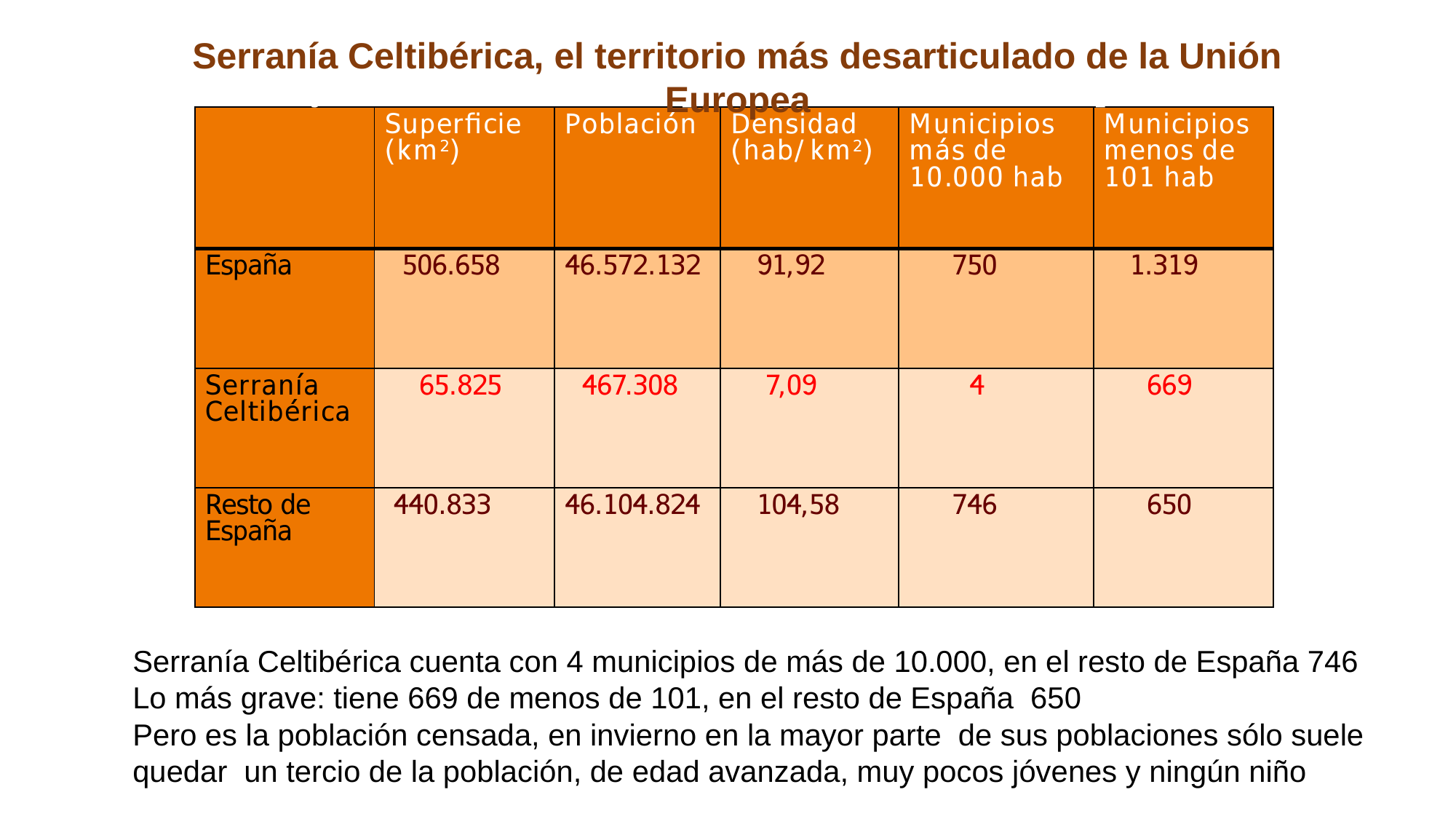

Serranía Celtibérica el territorio más Despoblado, 7,09 hab/km2
 y Desarticulado de España y de la Unión Europea
Serranía Celtibérica, el territorio más desarticulado de la Unión Europea
|  | Superficie (km2) | Población | Densidad (hab/km2) | Municipios más de 10.000 hab | Municipios menos de 101 hab |
| --- | --- | --- | --- | --- | --- |
| España | 506.658 | 46.572.132 | 91,92 | 750 | 1.319 |
| Serranía Celtibérica | 65.825 | 467.308 | 7,09 | 4 | 669 |
| Resto de España | 440.833 | 46.104.824 | 104,58 | 746 | 650 |
Serranía Celtibérica cuenta con 4 municipios de más de 10.000, en el resto de España 746
Lo más grave: tiene 669 de menos de 101, en el resto de España  650
Pero es la población censada, en invierno en la mayor parte  de sus poblaciones sólo suele quedar  un tercio de la población, de edad avanzada, muy pocos jóvenes y ningún niño